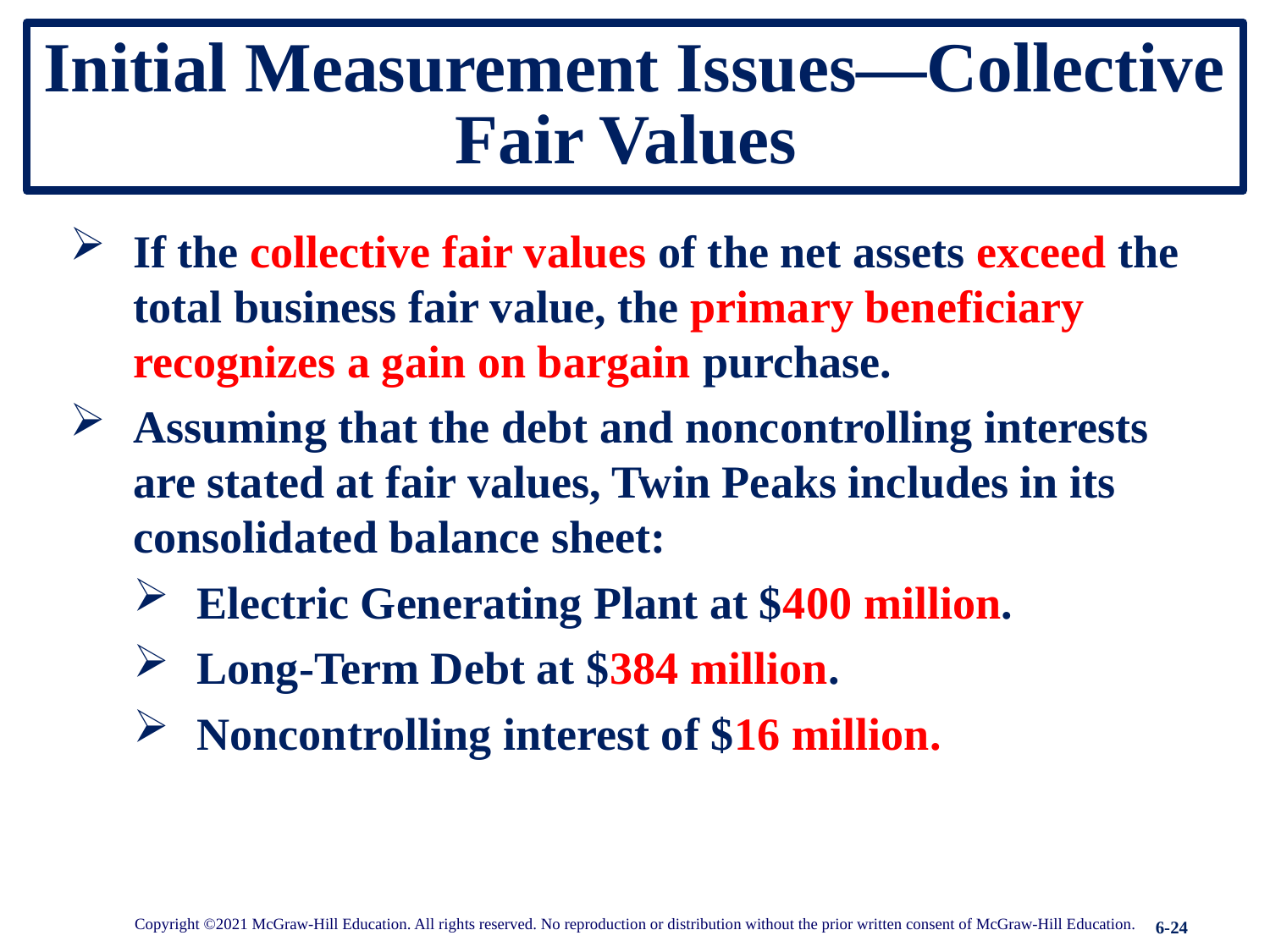

# Initial Measurement Issues—Collective Fair Values
If the collective fair values of the net assets exceed the total business fair value, the primary beneficiary recognizes a gain on bargain purchase.
Assuming that the debt and noncontrolling interests are stated at fair values, Twin Peaks includes in its consolidated balance sheet:
Electric Generating Plant at $400 million.
Long-Term Debt at $384 million.
Noncontrolling interest of $16 million.
Copyright ©2021 McGraw-Hill Education. All rights reserved. No reproduction or distribution without the prior written consent of McGraw-Hill Education.
6-24